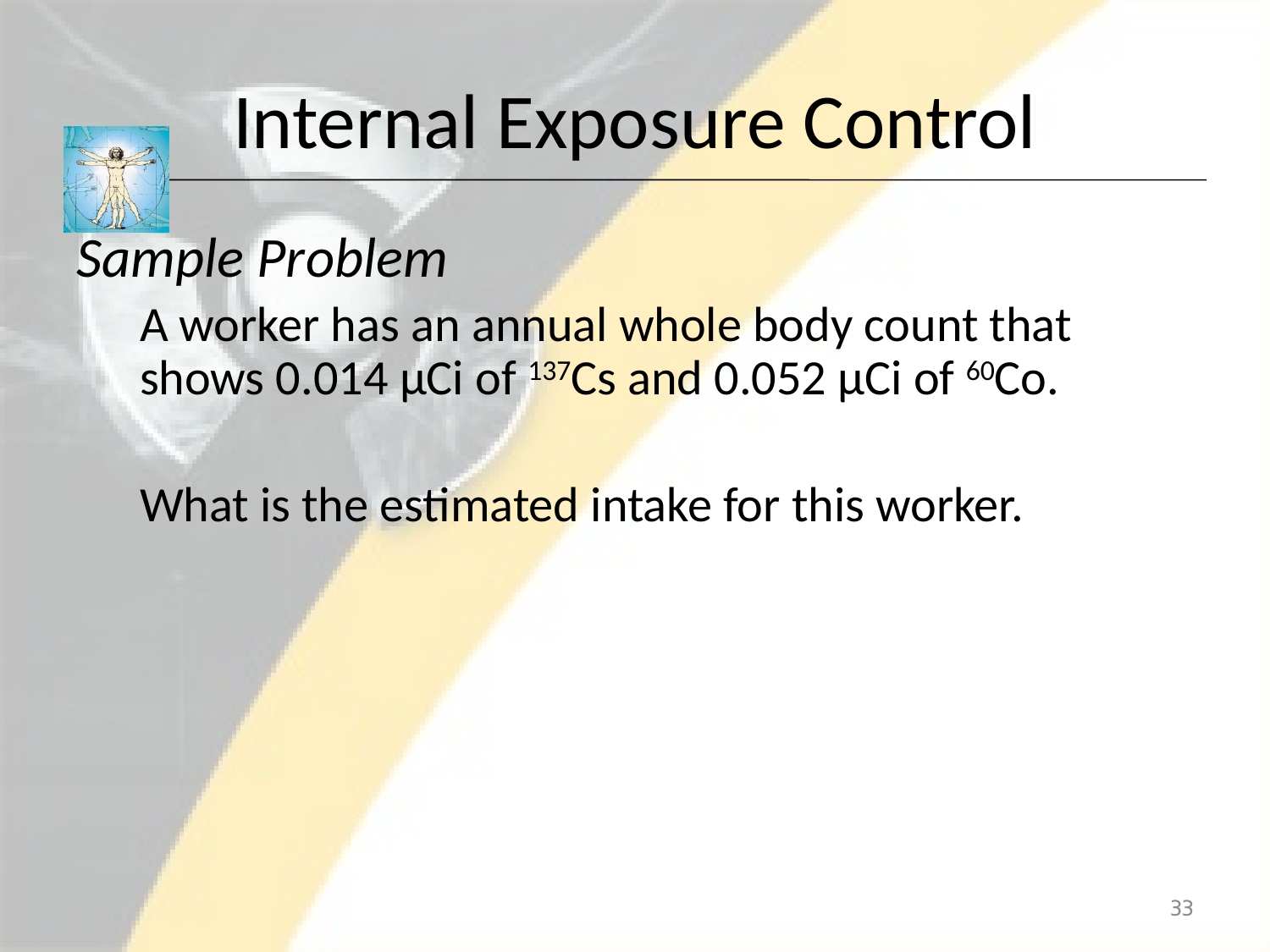

# Internal Exposure Control
Sample Problem
A worker has an annual whole body count that shows 0.014 μCi of 137Cs and 0.052 μCi of 60Co.

What is the estimated intake for this worker.
33